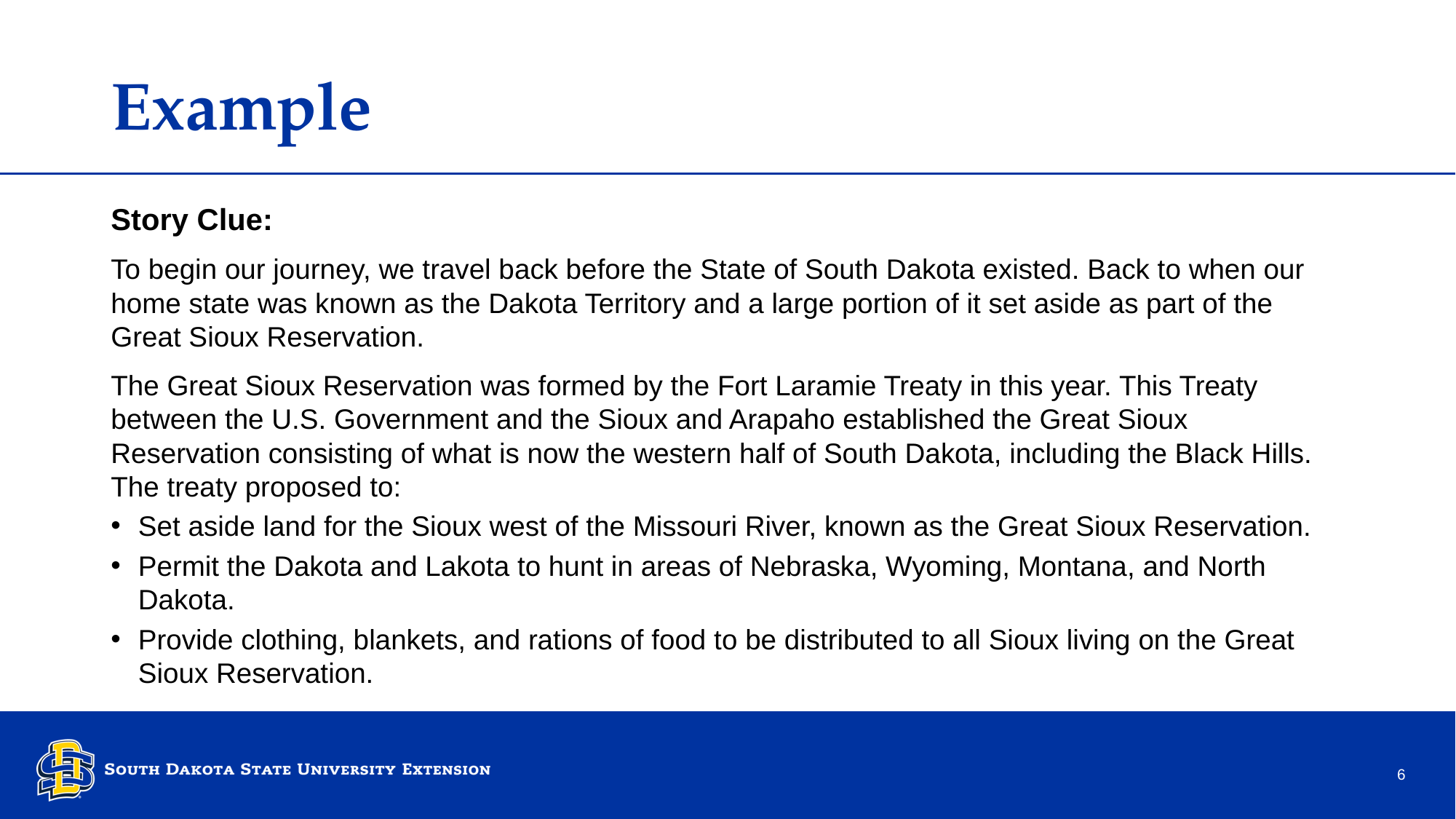

# Example 2
Story Clue:
To begin our journey, we travel back before the State of South Dakota existed. Back to when our home state was known as the Dakota Territory and a large portion of it set aside as part of the Great Sioux Reservation.
The Great Sioux Reservation was formed by the Fort Laramie Treaty in this year. This Treaty between the U.S. Government and the Sioux and Arapaho established the Great Sioux Reservation consisting of what is now the western half of South Dakota, including the Black Hills. The treaty proposed to:
Set aside land for the Sioux west of the Missouri River, known as the Great Sioux Reservation.
Permit the Dakota and Lakota to hunt in areas of Nebraska, Wyoming, Montana, and North Dakota.
Provide clothing, blankets, and rations of food to be distributed to all Sioux living on the Great Sioux Reservation.